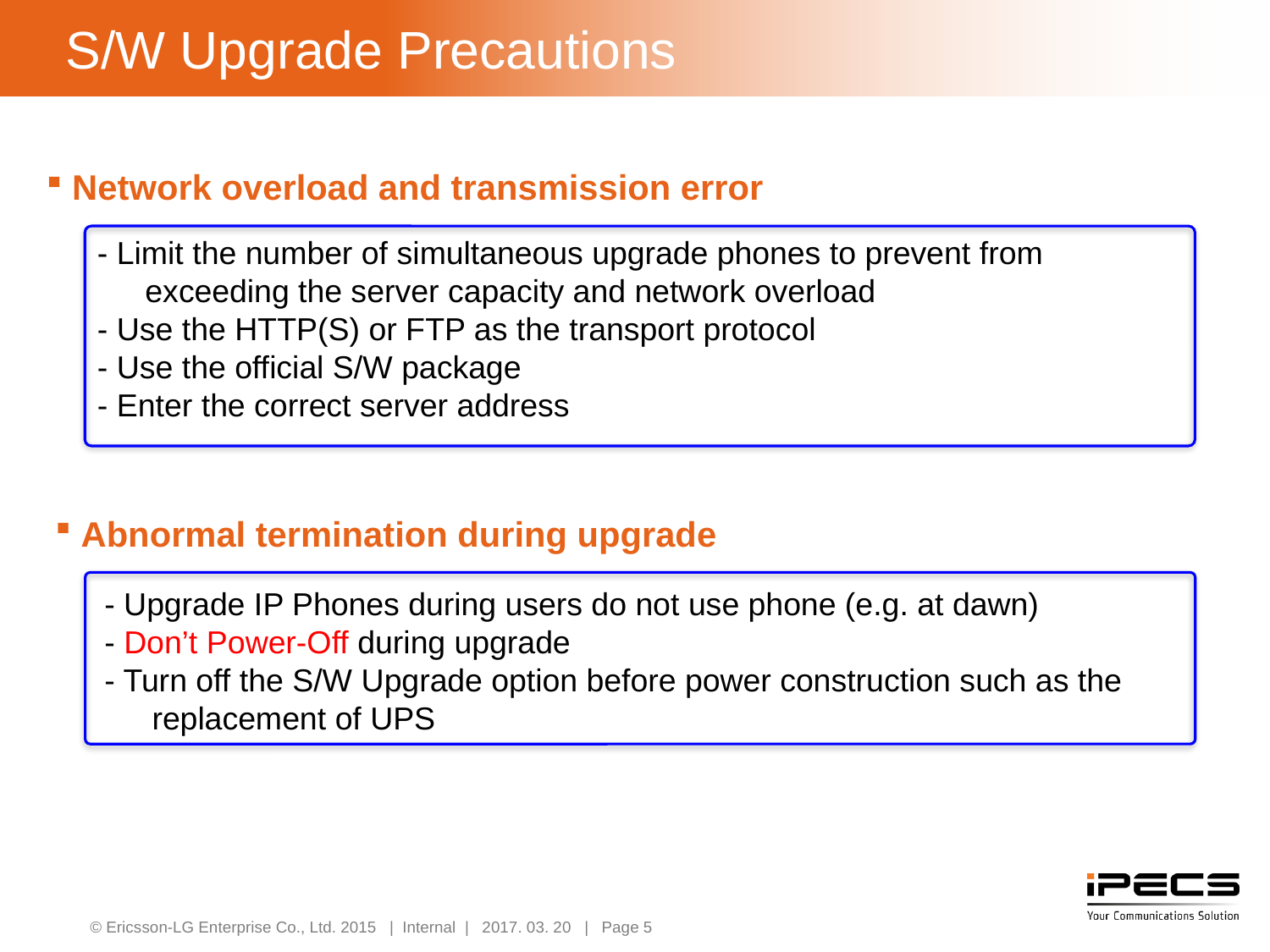

S/W Upgrade Precautions
 Network overload and transmission error
- Limit the number of simultaneous upgrade phones to prevent from exceeding the server capacity and network overload
- Use the HTTP(S) or FTP as the transport protocol
- Use the official S/W package
- Enter the correct server address

 Abnormal termination during upgrade

- Upgrade IP Phones during users do not use phone (e.g. at dawn)
- Don’t Power-Off during upgrade
- Turn off the S/W Upgrade option before power construction such as the replacement of UPS